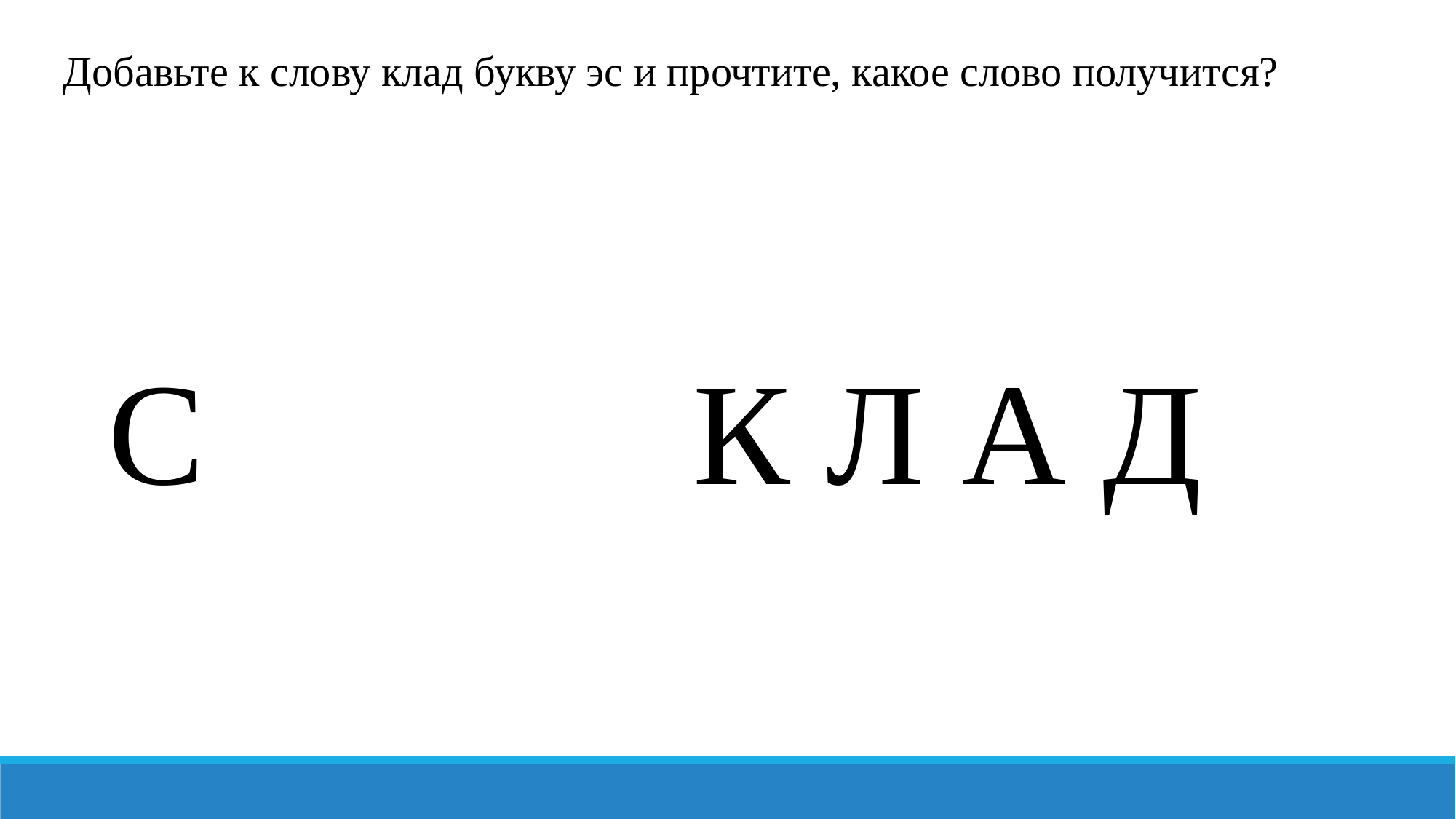

Добавьте к слову клад букву эс и прочтите, какое слово получится?
С
К Л А Д